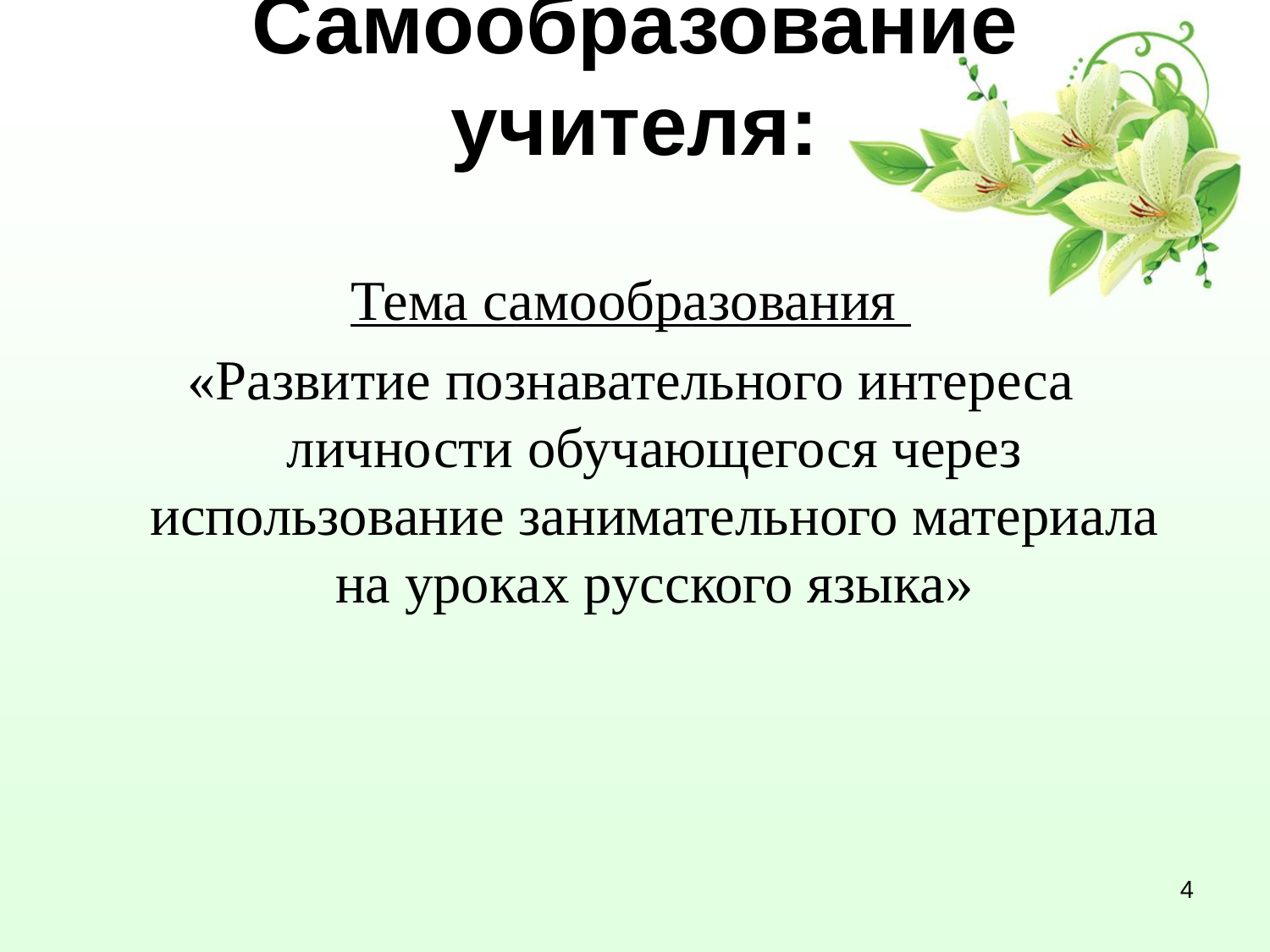

# Самообразование учителя:
Тема самообразования
«Развитие познавательного интереса личности обучающегося через использование занимательного материала на уроках русского языка»

4